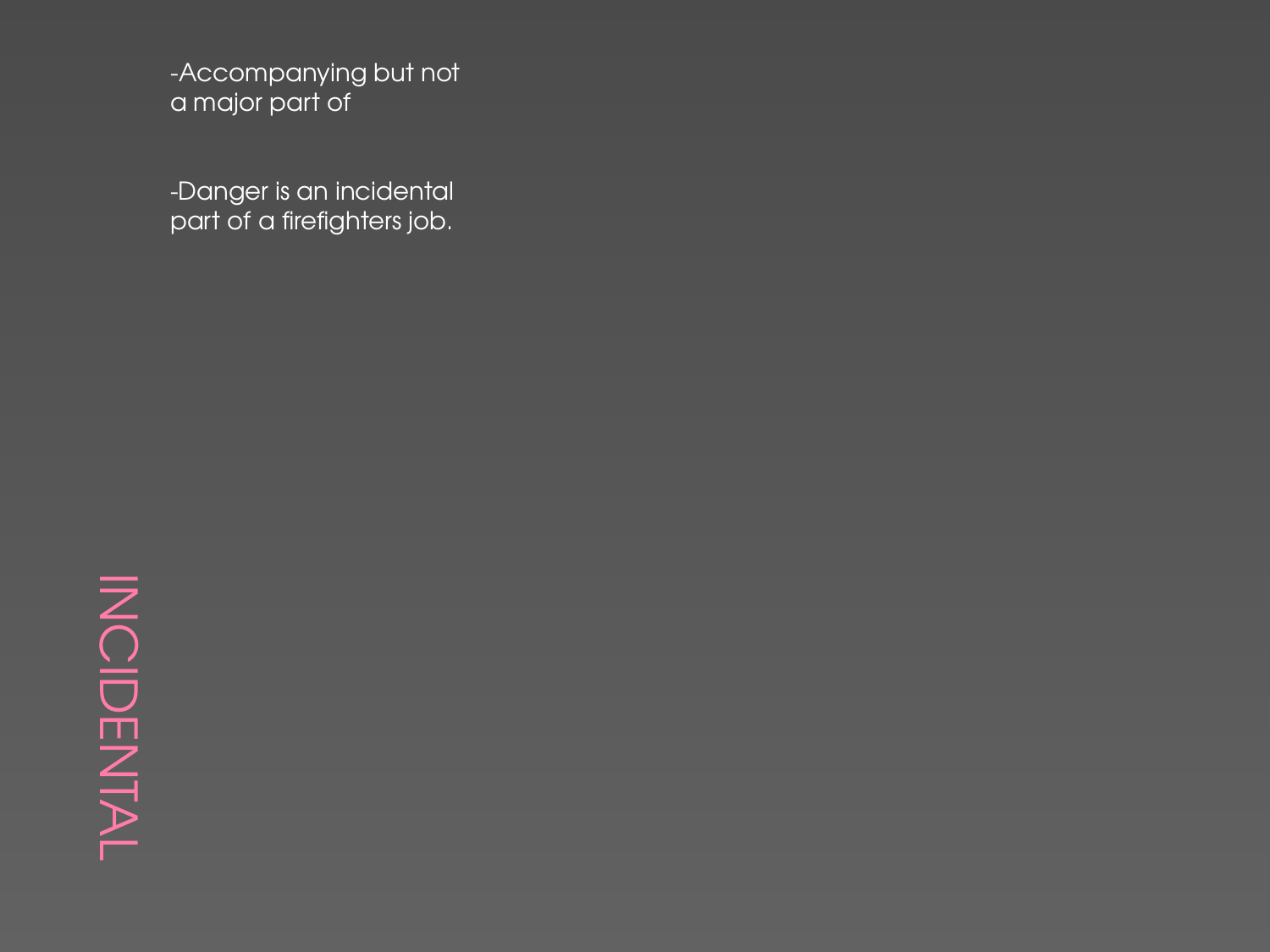

# Incidental
-Accompanying but not a major part of

-Danger is an incidental part of a firefighters job.